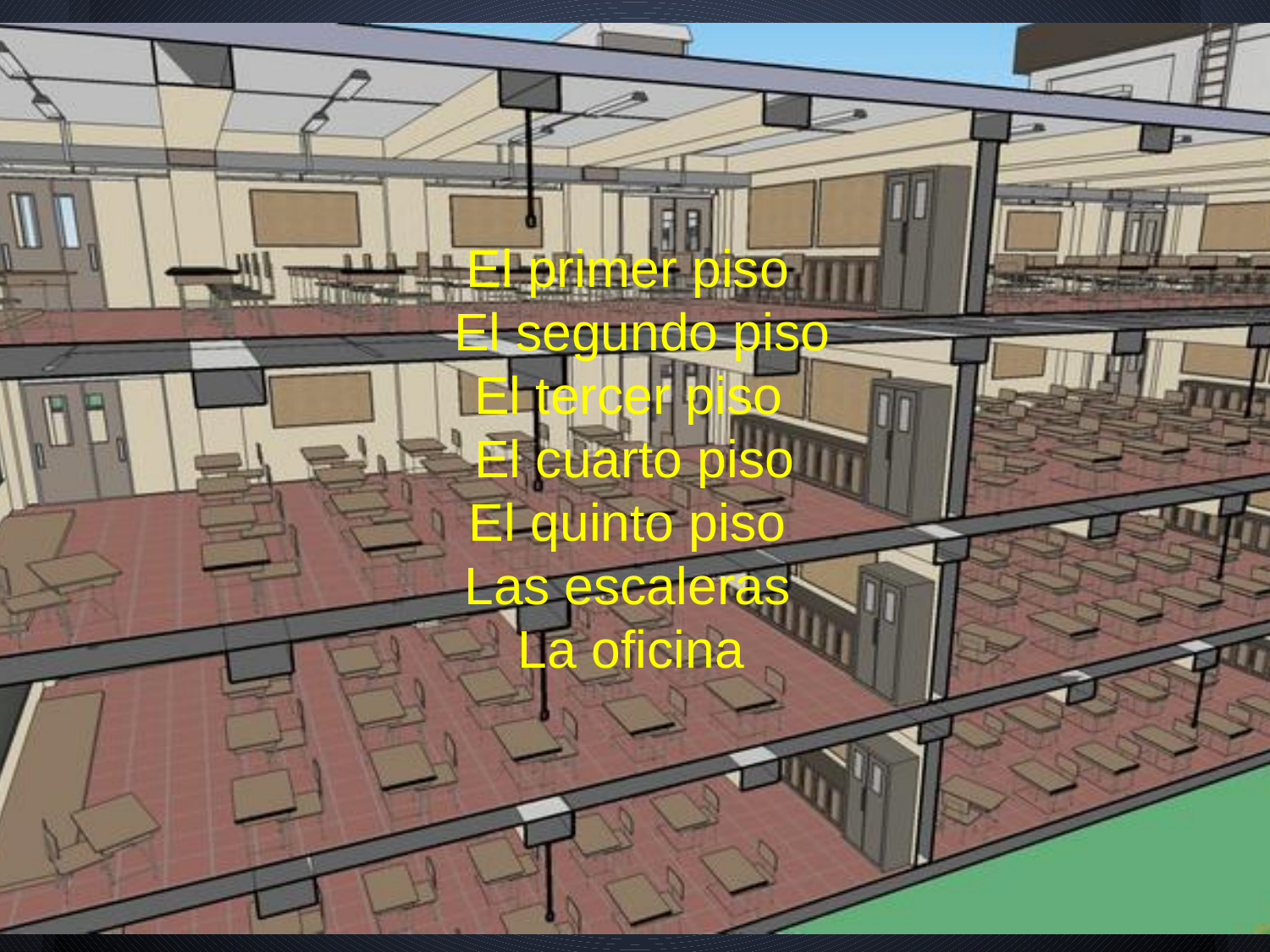

El primer piso
  El segundo piso
            El tercer piso
            El cuarto piso
El quinto piso
Las escaleras
               La oficina